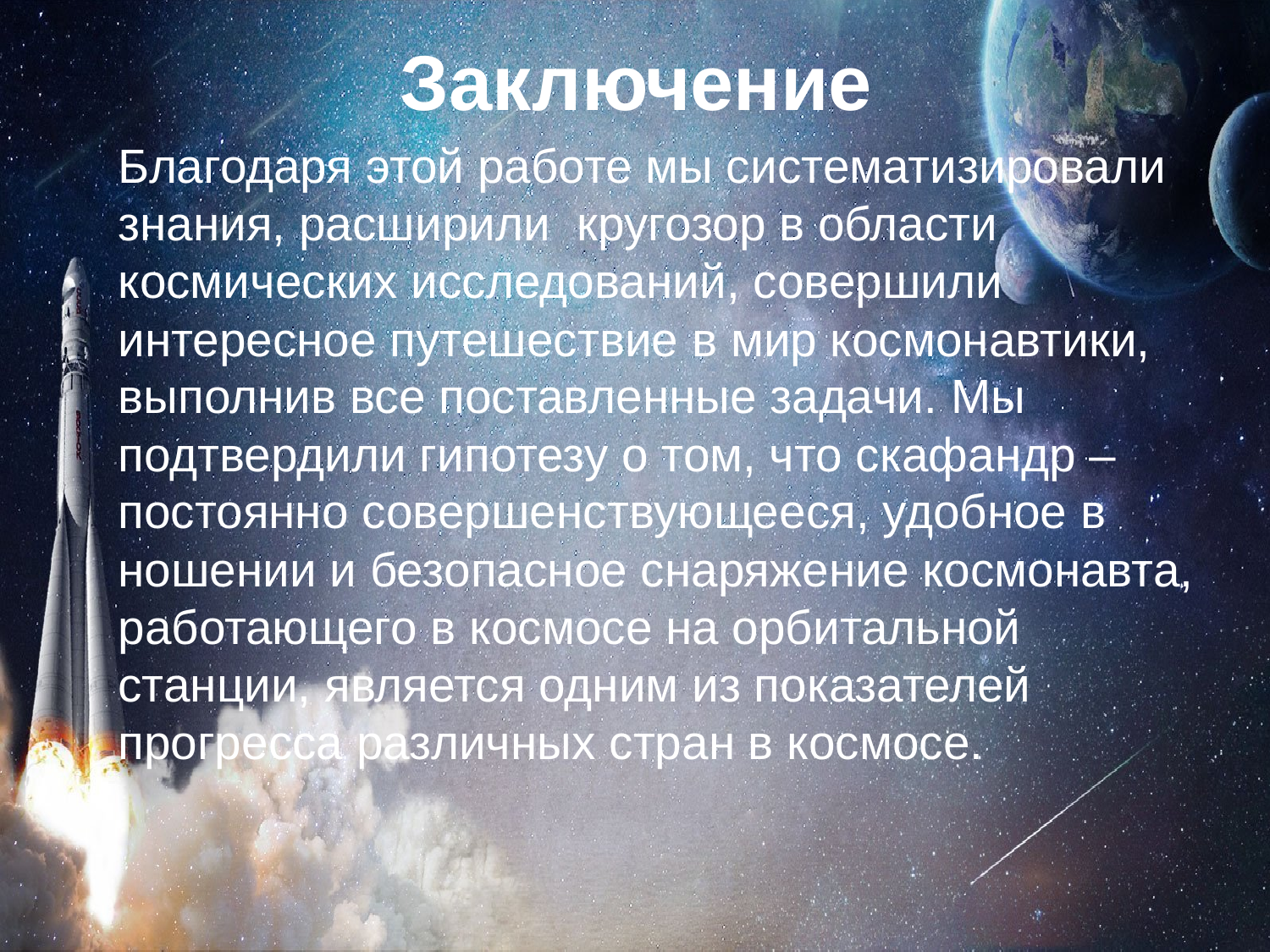

Заключение
		Благодаря этой работе мы систематизировали знания, расширили  кругозор в области космических исследований, совершили интересное путешествие в мир космонавтики, выполнив все поставленные задачи. Мы подтвердили гипотезу о том, что скафандр – постоянно совершенствующееся, удобное в ношении и безопасное снаряжение космонавта, работающего в космосе на орбитальной станции, является одним из показателей прогресса различных стран в космосе.